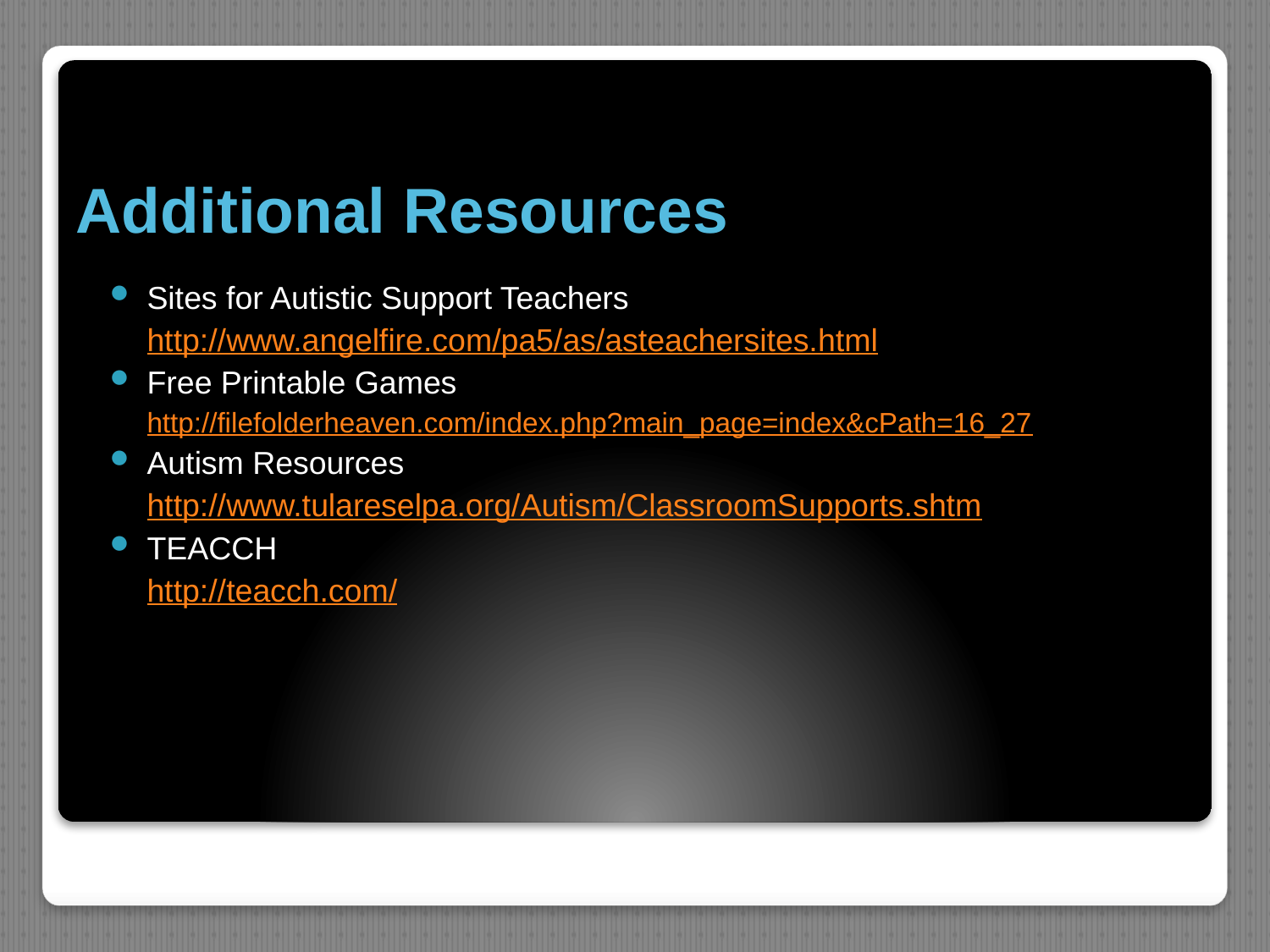

# Additional Resources
Sites for Autistic Support Teachers
	http://www.angelfire.com/pa5/as/asteachersites.html
Free Printable Games
	http://filefolderheaven.com/index.php?main_page=index&cPath=16_27
Autism Resources
	http://www.tulareselpa.org/Autism/ClassroomSupports.shtm
TEACCH
	http://teacch.com/